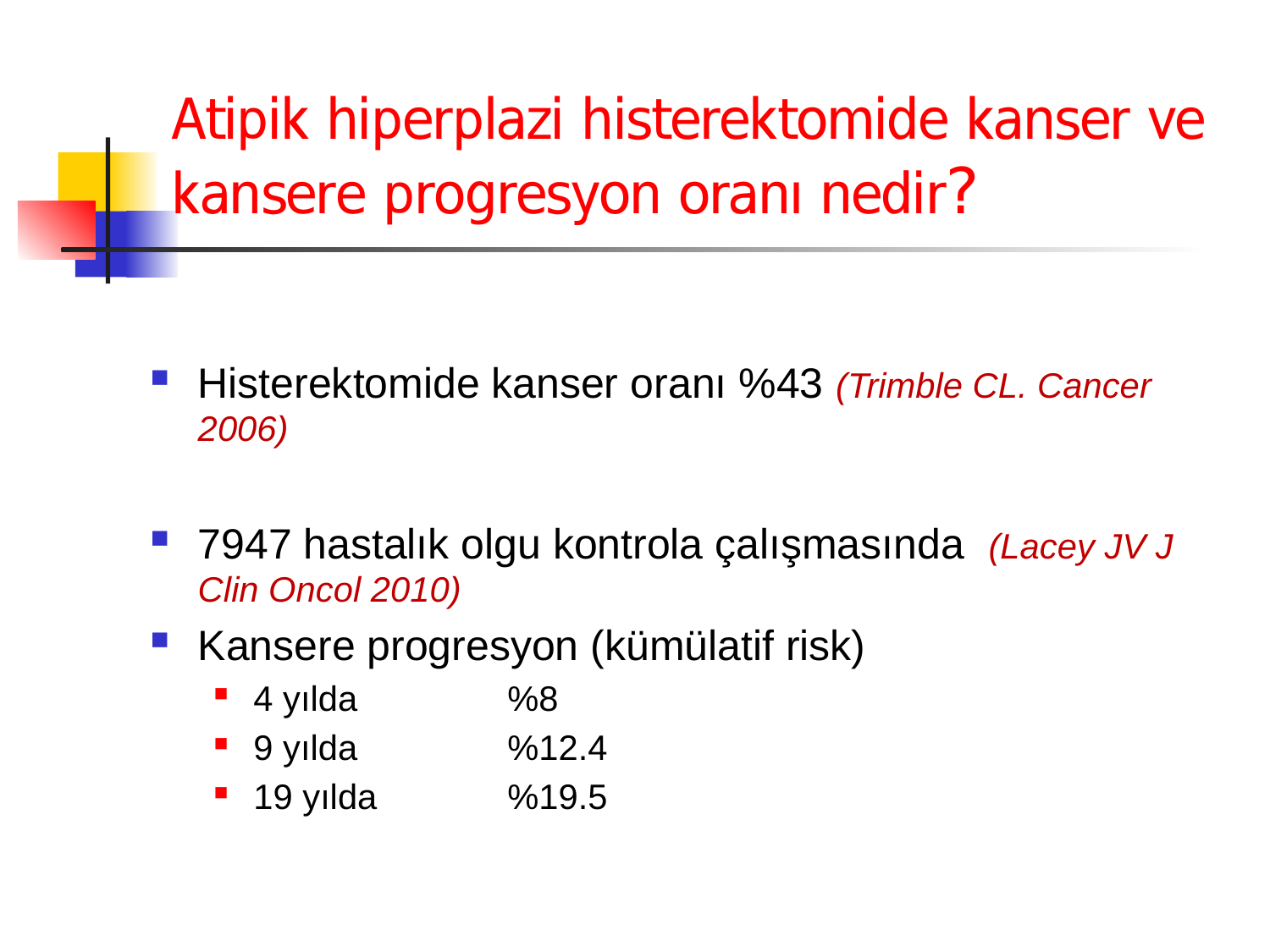

# Atipik hiperplazi histerektomide kanser ve kansere progresyon oranı nedir?
Histerektomide kanser oranı %43 (Trimble CL. Cancer 2006)

7947 hastalık olgu kontrola çalışmasında  (Lacey JV J Clin Oncol 2010)
Kansere progresyon (kümülatif risk)
4 yılda 		%8
9 yılda 		%12.4
19 yılda		%19.5